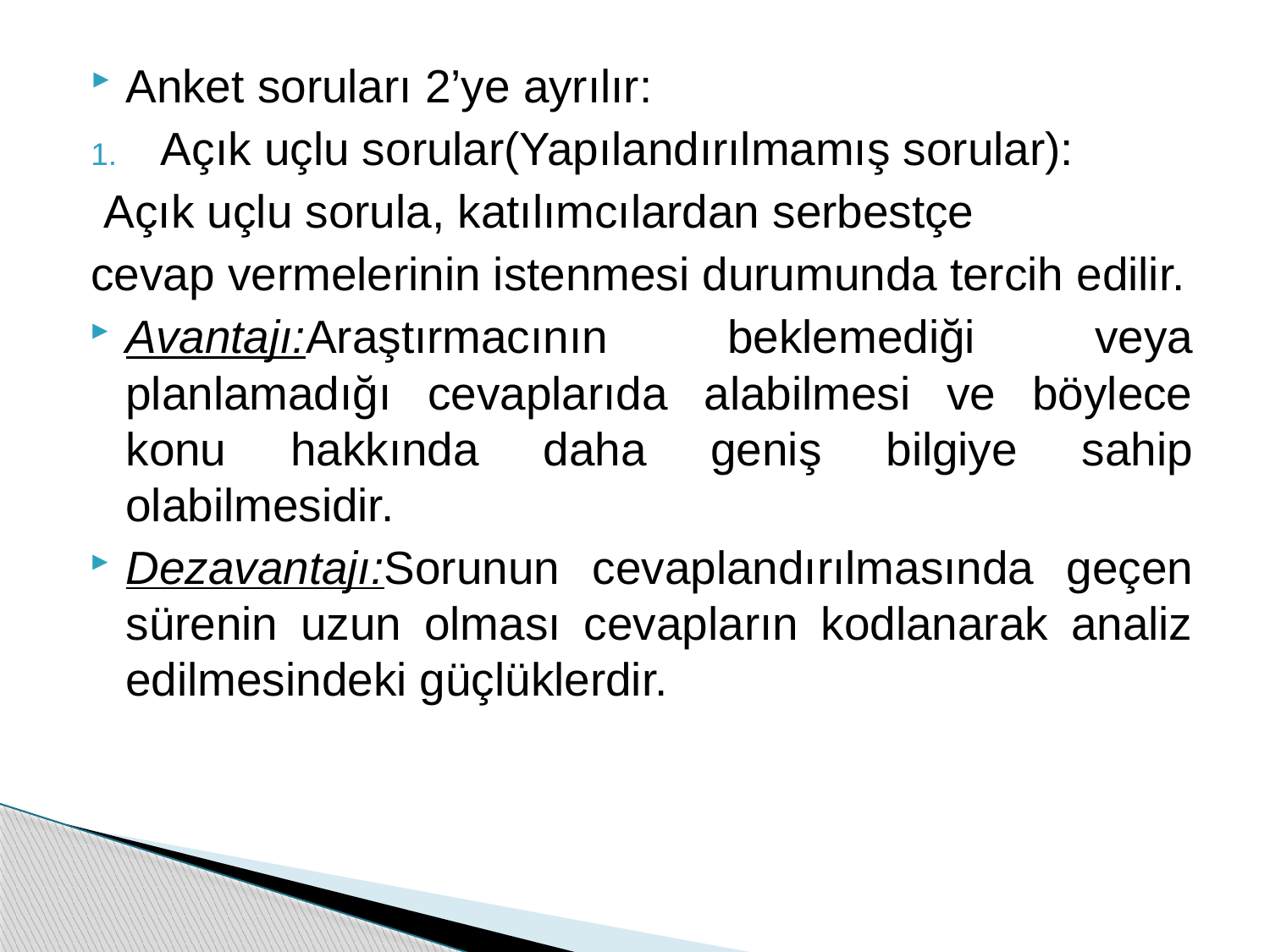

Anket soruları 2’ye ayrılır:
Açık uçlu sorular(Yapılandırılmamış sorular):
 Açık uçlu sorula, katılımcılardan serbestçe
cevap vermelerinin istenmesi durumunda tercih edilir.
Avantajı:Araştırmacının beklemediği veya planlamadığı cevaplarıda alabilmesi ve böylece konu hakkında daha geniş bilgiye sahip olabilmesidir.
Dezavantajı:Sorunun cevaplandırılmasında geçen sürenin uzun olması cevapların kodlanarak analiz edilmesindeki güçlüklerdir.